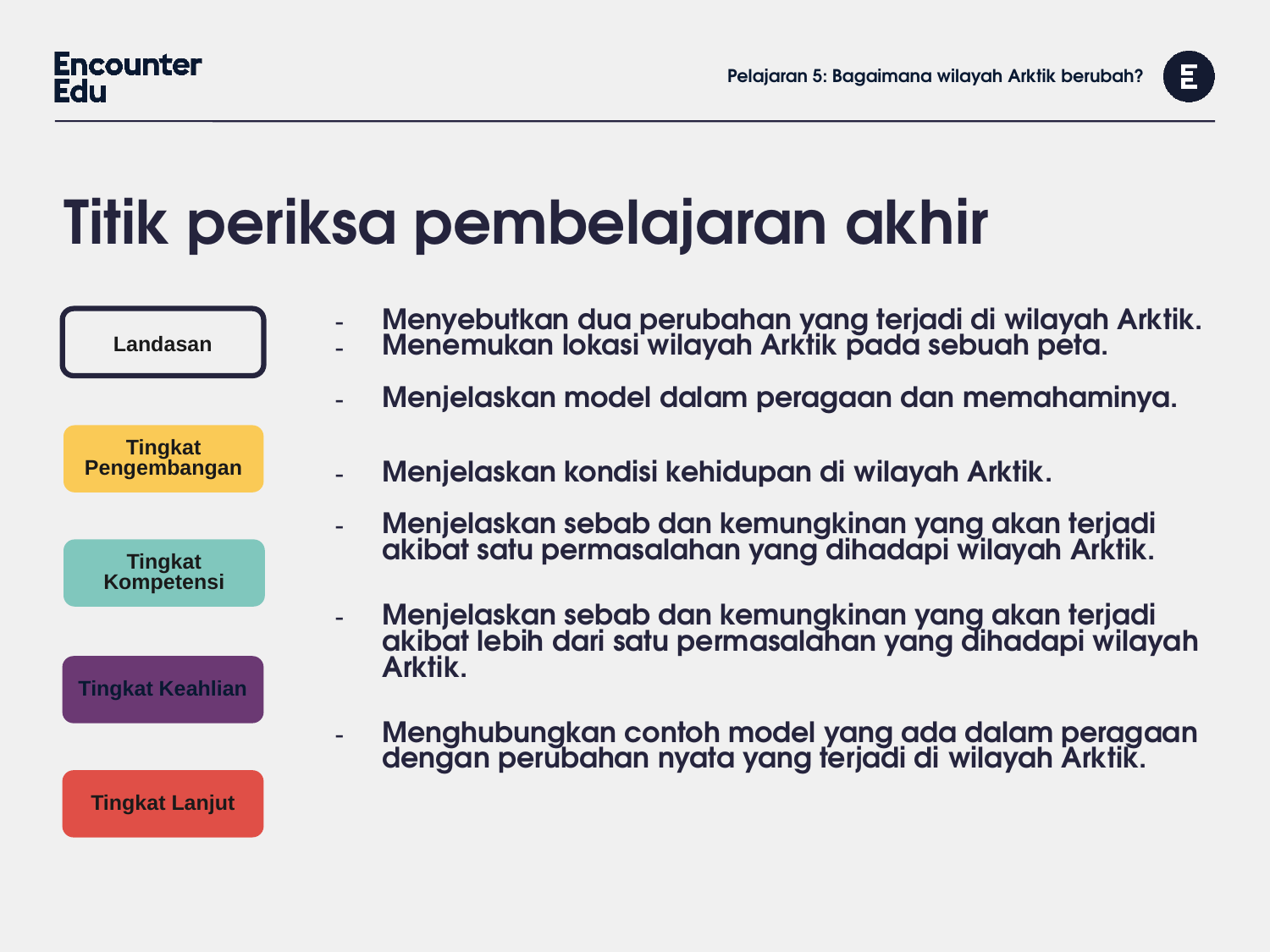

# Pelajaran 5: Bagaimana wilayah Arktik berubah?
Titik periksa pembelajaran akhir
Landasan
| Menyebutkan dua perubahan yang terjadi di wilayah Arktik. Menemukan lokasi wilayah Arktik pada sebuah peta. Menjelaskan model dalam peragaan dan memahaminya. |
| --- |
| Menjelaskan kondisi kehidupan di wilayah Arktik. Menjelaskan sebab dan kemungkinan yang akan terjadi akibat satu permasalahan yang dihadapi wilayah Arktik. Menjelaskan sebab dan kemungkinan yang akan terjadi akibat lebih dari satu permasalahan yang dihadapi wilayah Arktik. Menghubungkan contoh model yang ada dalam peragaan dengan perubahan nyata yang terjadi di wilayah Arktik. |
|  |
|  |
|  |
Tingkat Pengembangan
Tingkat Kompetensi
Tingkat Keahlian
Tingkat Lanjut